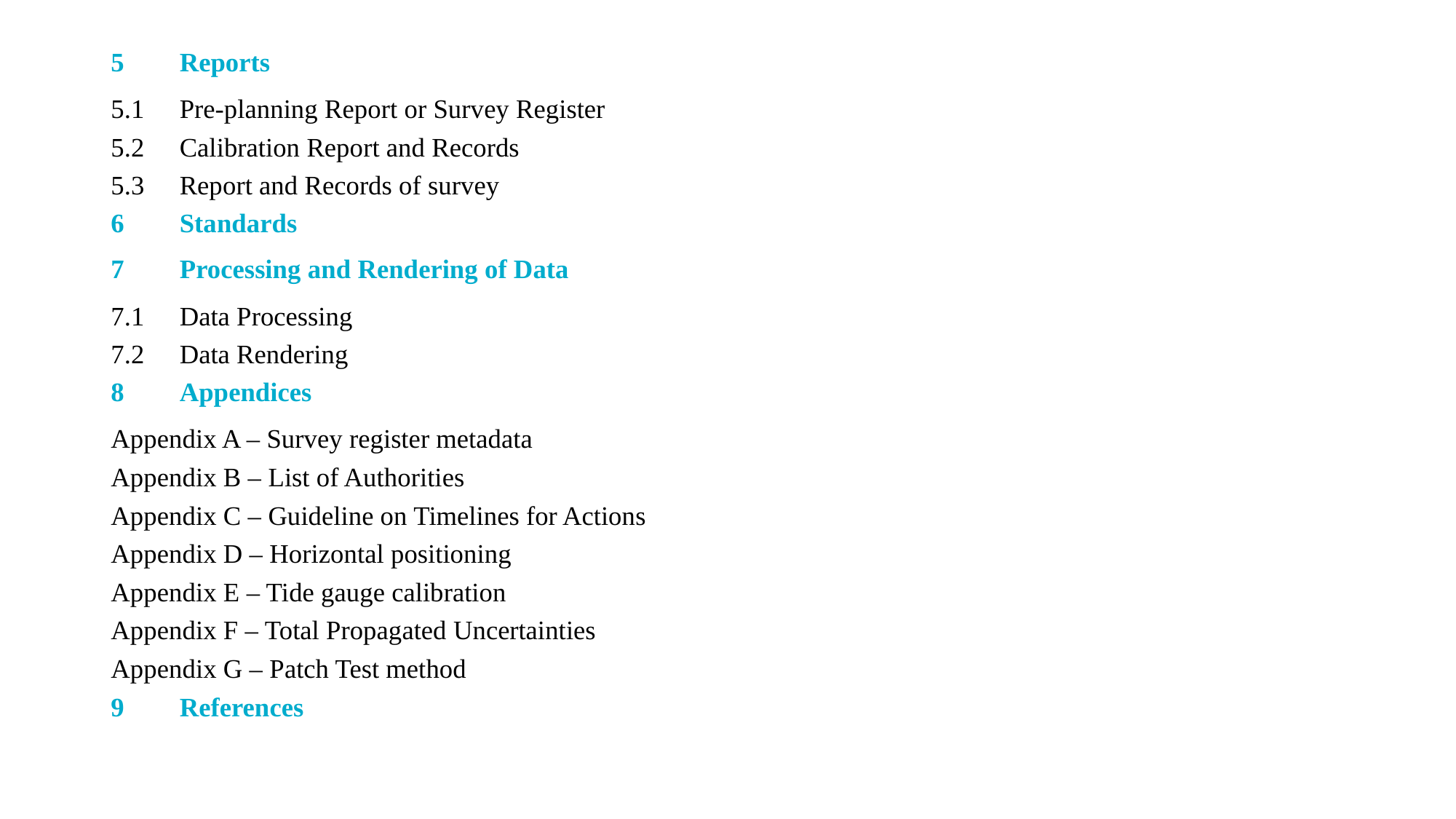

5	Reports
5.1	Pre-planning Report or Survey Register
5.2	Calibration Report and Records
5.3	Report and Records of survey
6	Standards
7	Processing and Rendering of Data
7.1	Data Processing
7.2	Data Rendering
8	Appendices
Appendix A – Survey register metadata
Appendix B – List of Authorities
Appendix C – Guideline on Timelines for Actions
Appendix D – Horizontal positioning
Appendix E – Tide gauge calibration
Appendix F – Total Propagated Uncertainties
Appendix G – Patch Test method
9	References